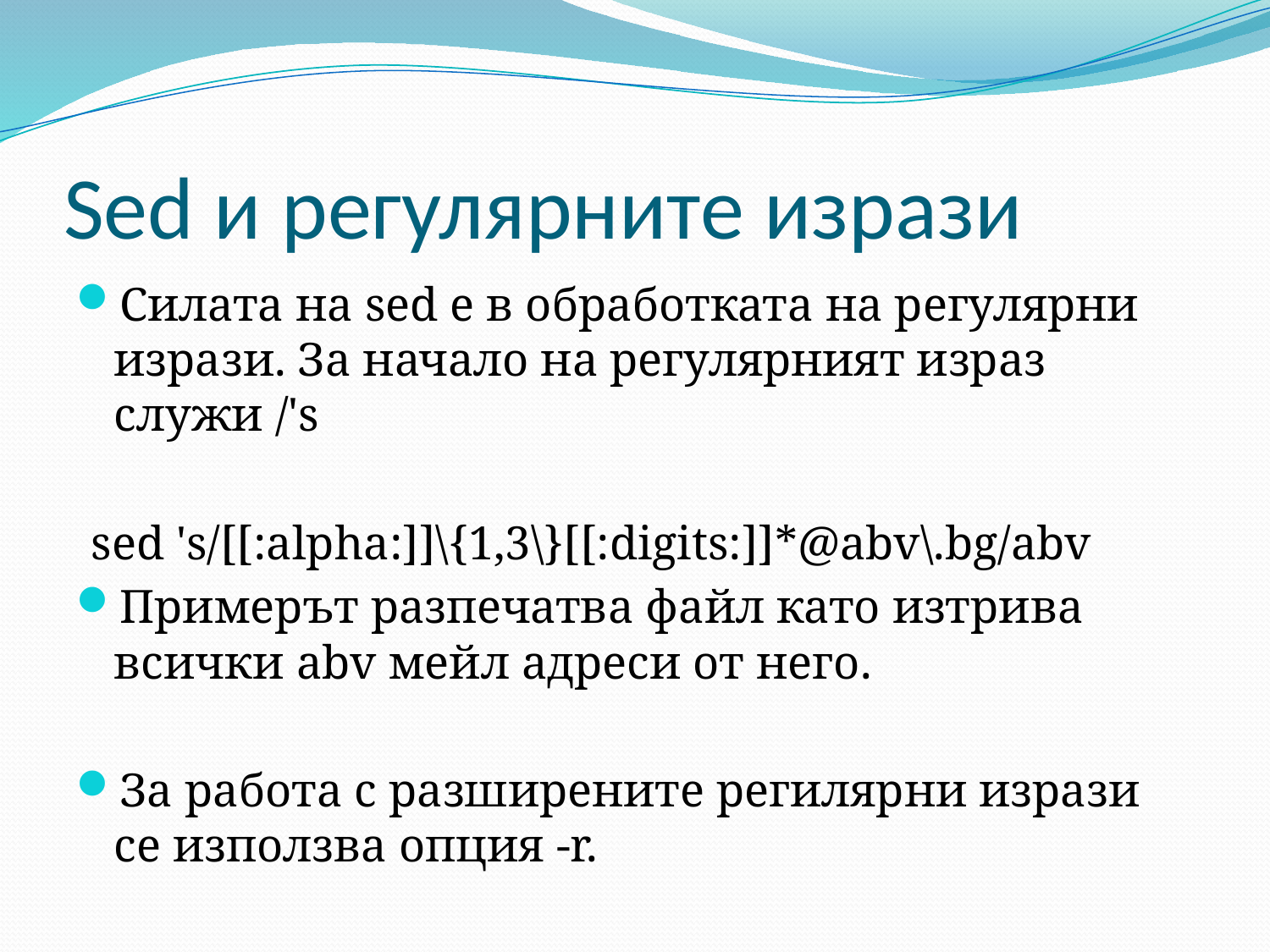

# Sed и регулярните изрази
Силата на sed е в обработката на регулярни изрази. За начало на регулярният израз служи /'s

sed 's/[[:alpha:]]\{1,3\}[[:digits:]]*@abv\.bg/abv
Примерът разпечатва файл като изтрива всички abv мейл адреси от него.

За работа с разширените регилярни изрази се използва опция -r.